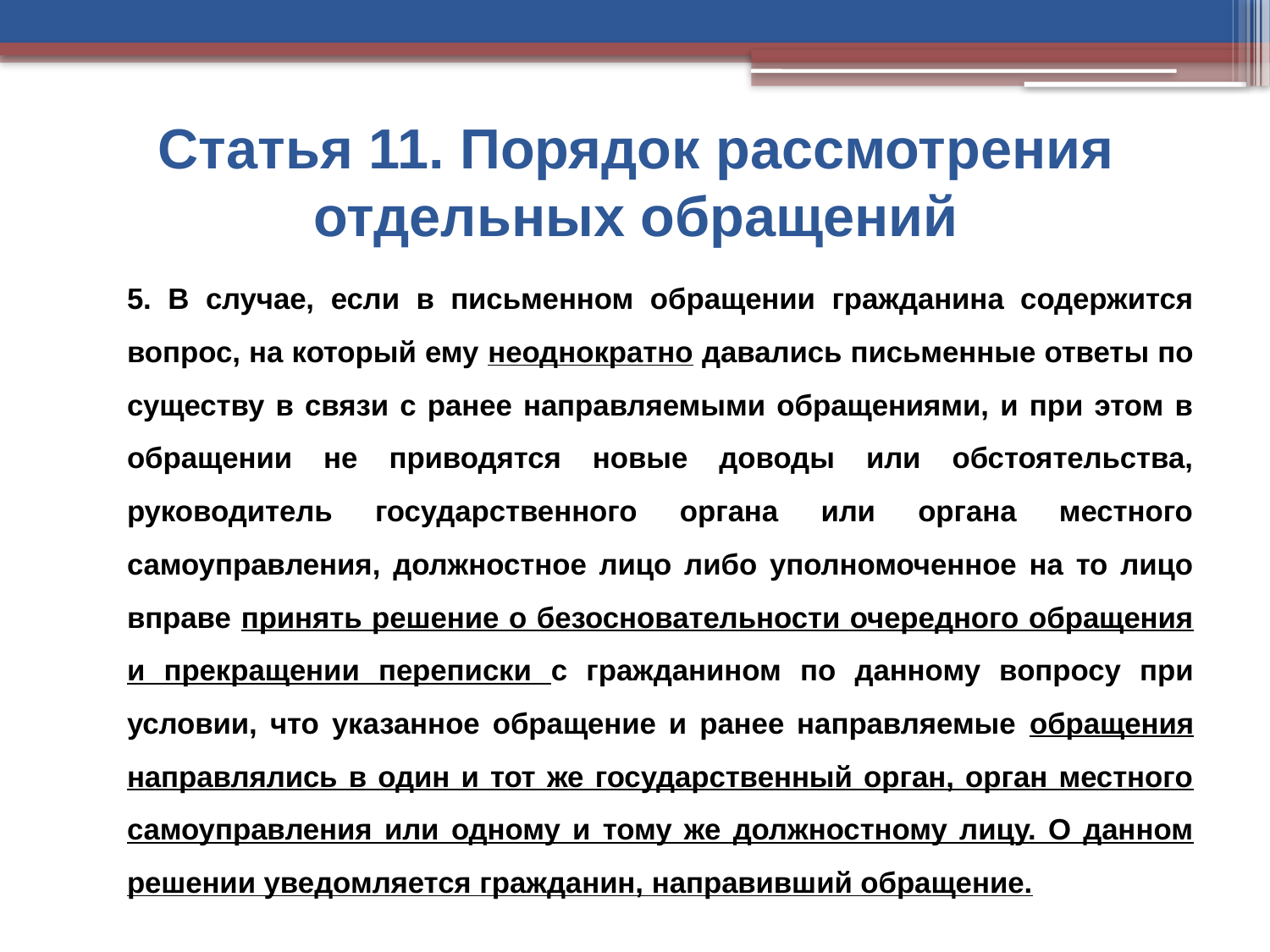

# Статья 11. Порядок рассмотрения отдельных обращений
5. В случае, если в письменном обращении гражданина содержится вопрос, на который ему неоднократно давались письменные ответы по существу в связи с ранее направляемыми обращениями, и при этом в обращении не приводятся новые доводы или обстоятельства, руководитель государственного органа или органа местного самоуправления, должностное лицо либо уполномоченное на то лицо вправе принять решение о безосновательности очередного обращения и прекращении переписки с гражданином по данному вопросу при условии, что указанное обращение и ранее направляемые обращения направлялись в один и тот же государственный орган, орган местного самоуправления или одному и тому же должностному лицу. О данном решении уведомляется гражданин, направивший обращение.